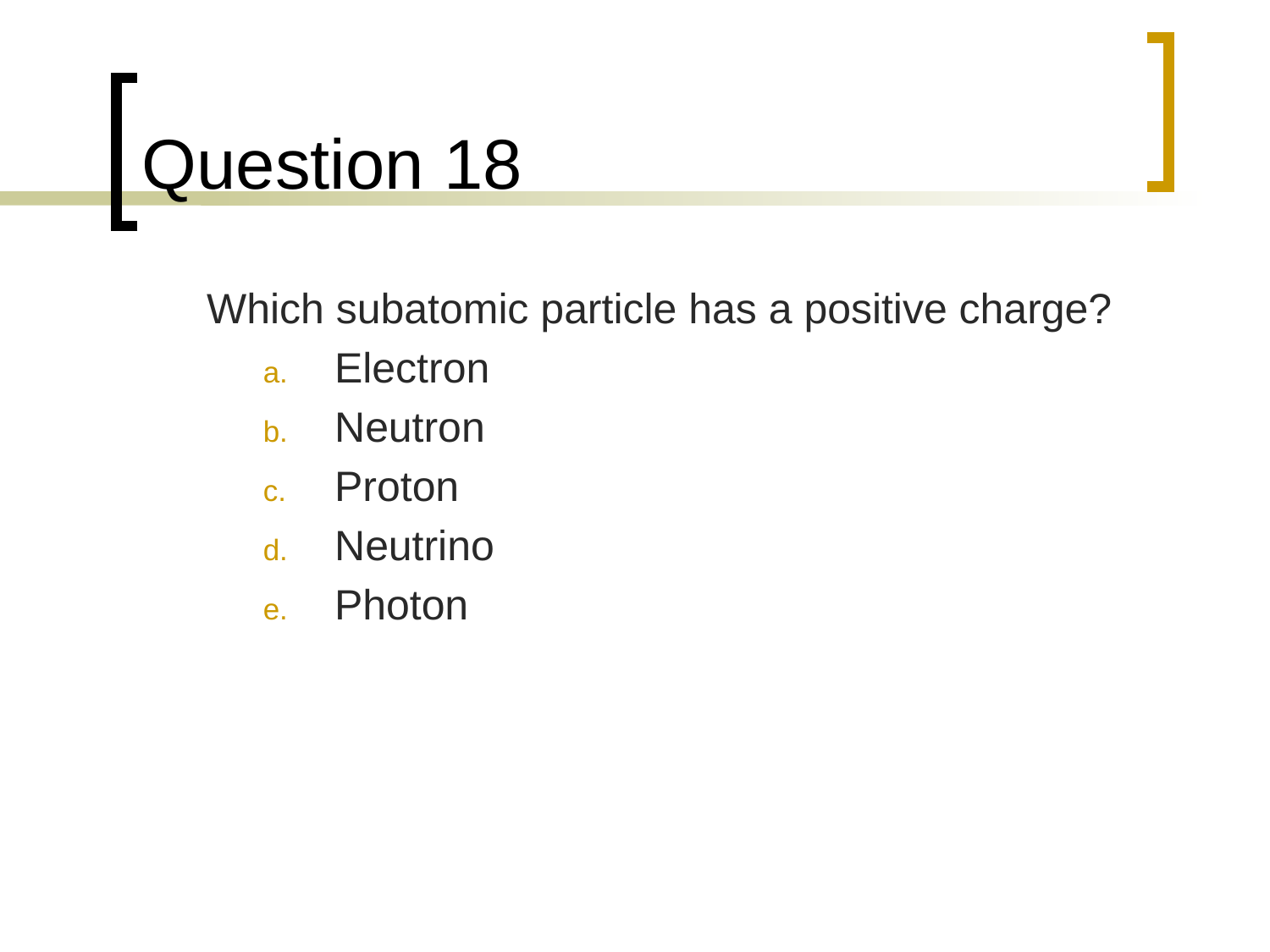

# Question 18
	Which subatomic particle has a positive charge?
Electron
Neutron
Proton
Neutrino
Photon